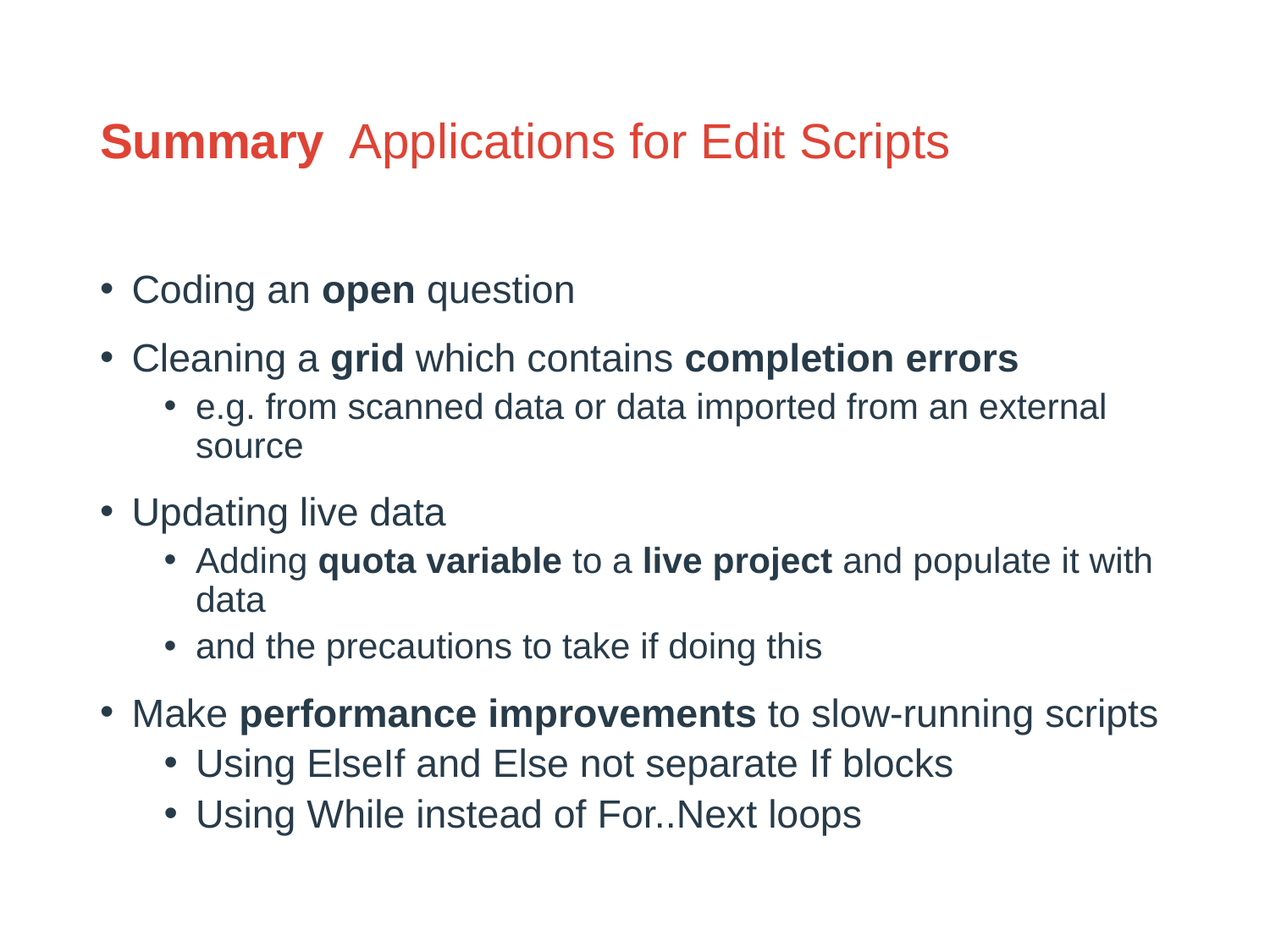

# Summary  Applications for Edit Scripts
Coding an open question
Cleaning a grid which contains completion errors
e.g. from scanned data or data imported from an external source
Updating live data
Adding quota variable to a live project and populate it with data
and the precautions to take if doing this
Make performance improvements to slow-running scripts
Using ElseIf and Else not separate If blocks
Using While instead of For..Next loops